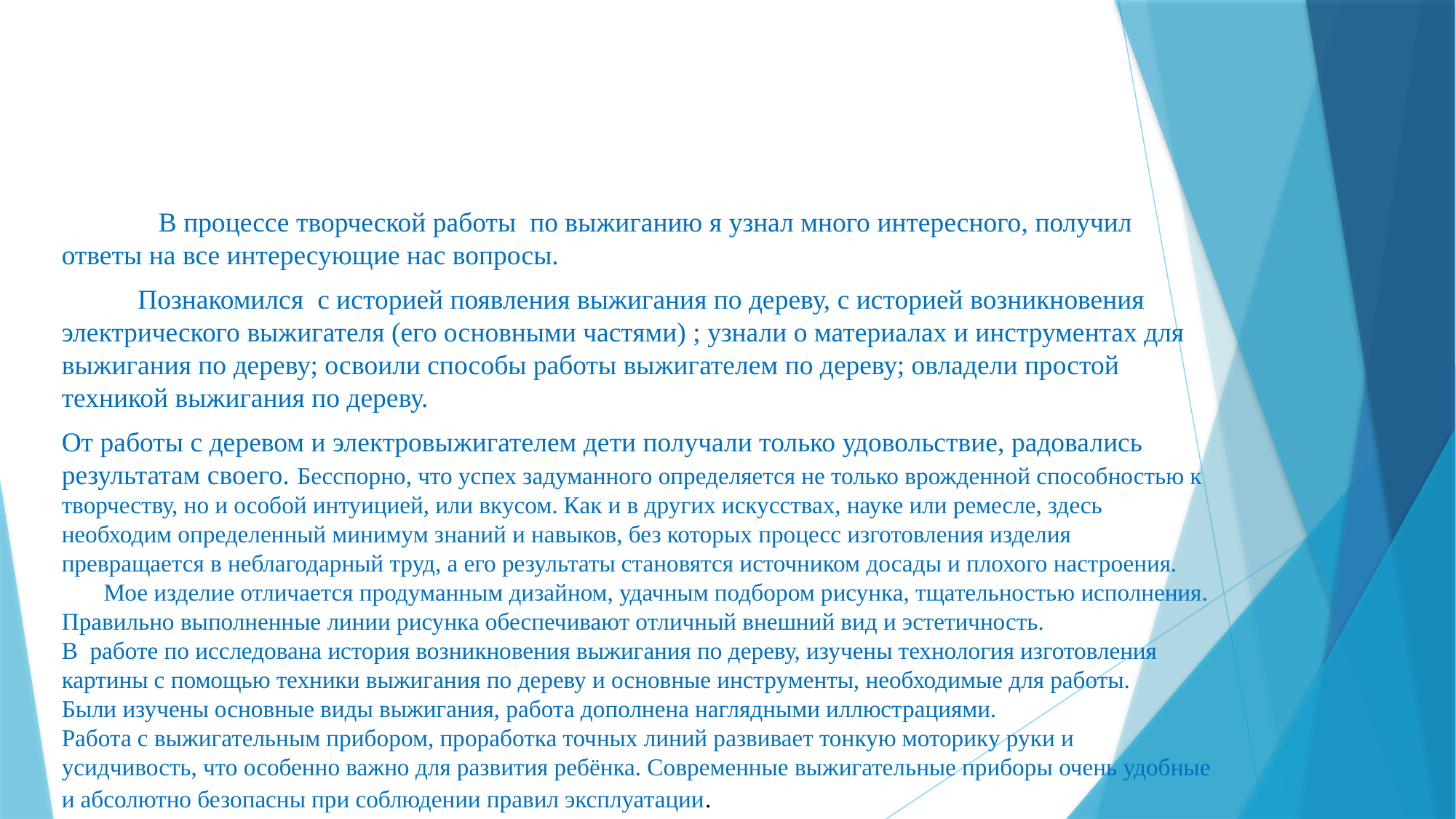

В процессе творческой работы  по выжиганию я узнал много интересного, получил ответы на все интересующие нас вопросы.
           Познакомился  с историей появления выжигания по дереву, с историей возникновения электрического выжигателя (его основными частями) ; узнали о материалах и инструментах для выжигания по дереву; освоили способы работы выжигателем по дереву; овладели простой техникой выжигания по дереву.
От работы с деревом и электровыжигателем дети получали только удовольствие, радовались результатам своего. Бесспорно, что успех задуманного определяется не только врожденной способностью к творчеству, но и особой интуицией, или вкусом. Как и в других искусствах, науке или ремесле, здесь необходим определенный минимум знаний и навыков, без которых процесс изготовления изделия превращается в неблагодарный труд, а его результаты становятся источником досады и плохого настроения.
       Мое изделие отличается продуманным дизайном, удачным подбором рисунка, тщательностью исполнения. Правильно выполненные линии рисунка обеспечивают отличный внешний вид и эстетичность.
В  работе по исследована история возникновения выжигания по дереву, изучены технология изготовления картины с помощью техники выжигания по дереву и основные инструменты, необходимые для работы.
Были изучены основные виды выжигания, работа дополнена наглядными иллюстрациями.
Работа с выжигательным прибором, проработка точных линий развивает тонкую моторику руки и усидчивость, что особенно важно для развития ребёнка. Современные выжигательные приборы очень удобные и абсолютно безопасны при соблюдении правил эксплуатации.